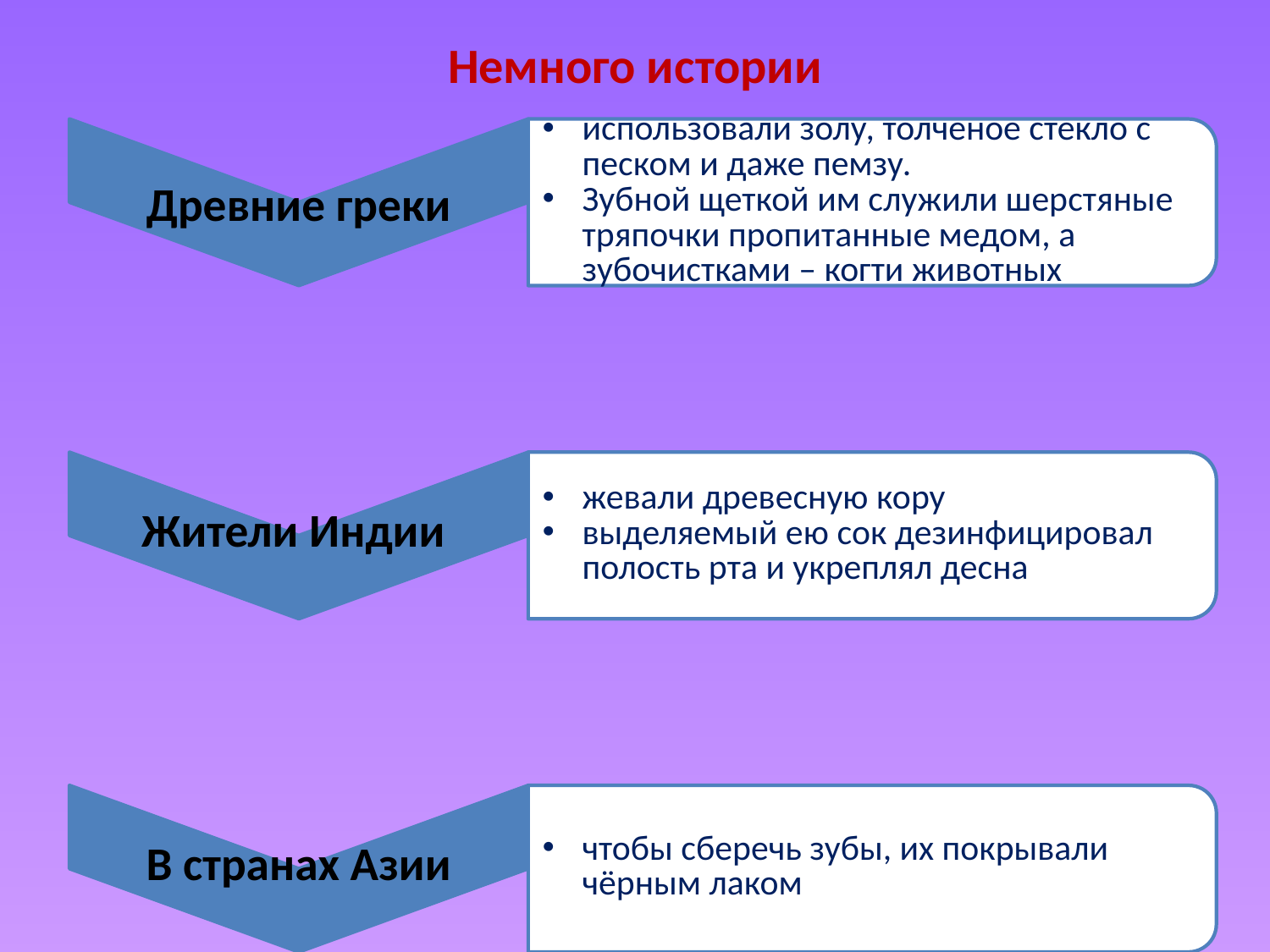

# Немного истории
Древние греки
использовали золу, толченое стекло с песком и даже пемзу.
Зубной щеткой им служили шерстяные тряпочки пропитанные медом, а зубочистками – когти животных
Жители Индии
жевали древесную кору
выделяемый ею сок дезинфицировал полость рта и укреплял десна
В странах Азии
чтобы сберечь зубы, их покрывали чёрным лаком